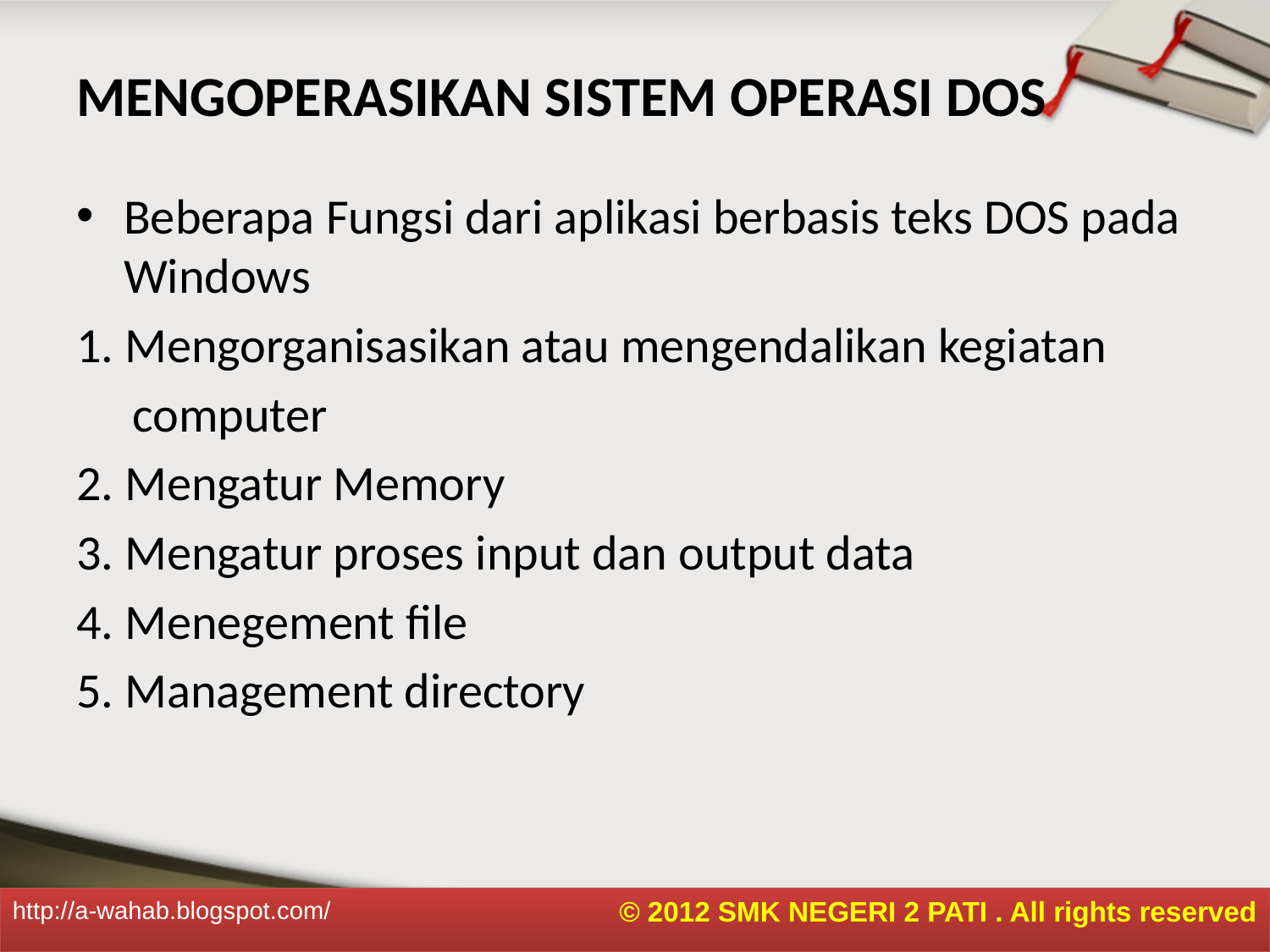

# MENGOPERASIKAN SISTEM OPERASI DOS
Beberapa Fungsi dari aplikasi berbasis teks DOS pada Windows
1. Mengorganisasikan atau mengendalikan kegiatan
     computer
2. Mengatur Memory
3. Mengatur proses input dan output data
4. Menegement file
5. Management directory

© 2012 SMK NEGERI 2 PATI . All rights reserved

http://a-wahab.blogspot.com/